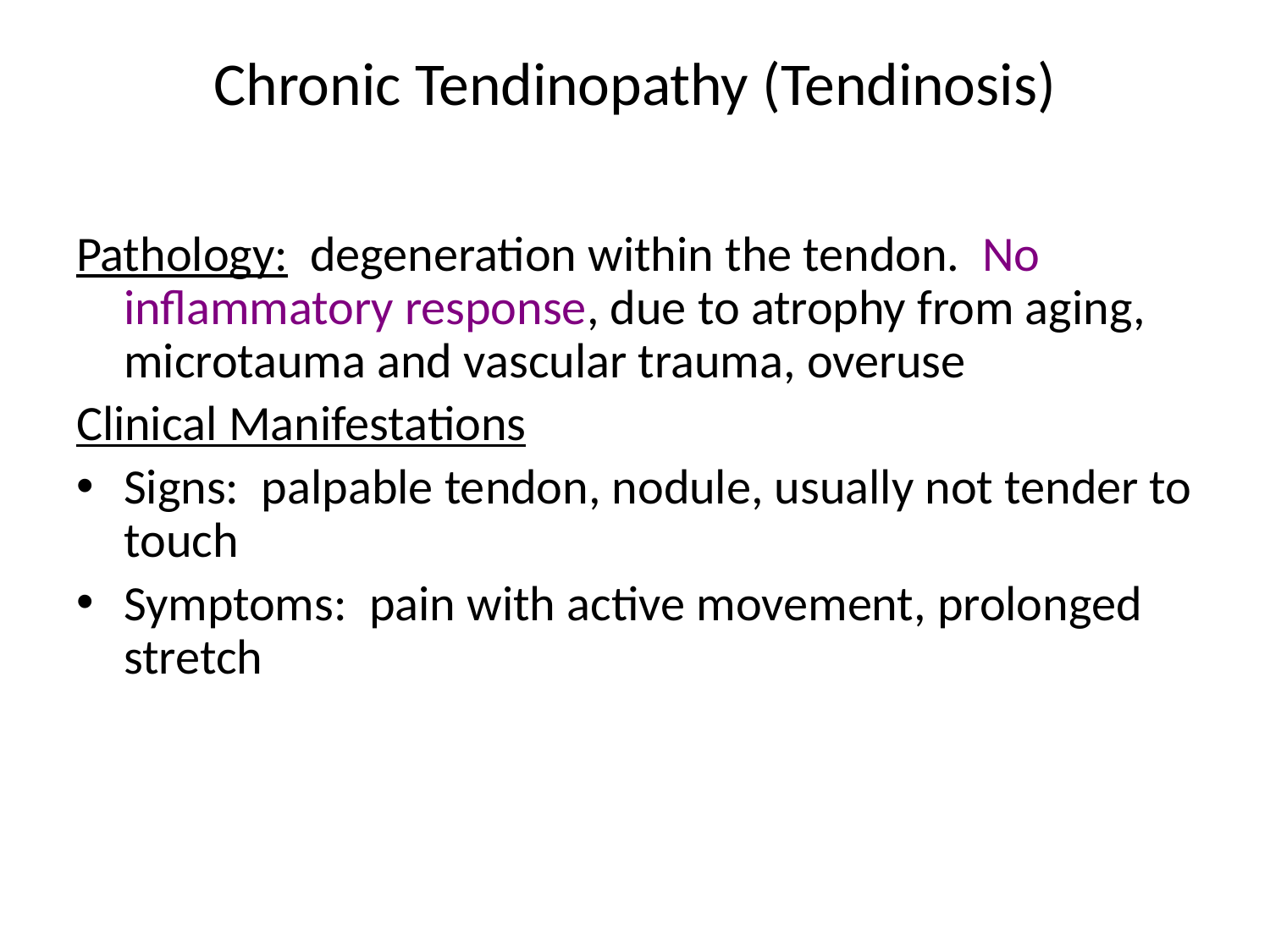

# Chronic Tendinopathy (Tendinosis)
Pathology:  degeneration within the tendon.  No inflammatory response, due to atrophy from aging, microtauma and vascular trauma, overuse
Clinical Manifestations
Signs:  palpable tendon, nodule, usually not tender to touch
Symptoms:  pain with active movement, prolonged stretch